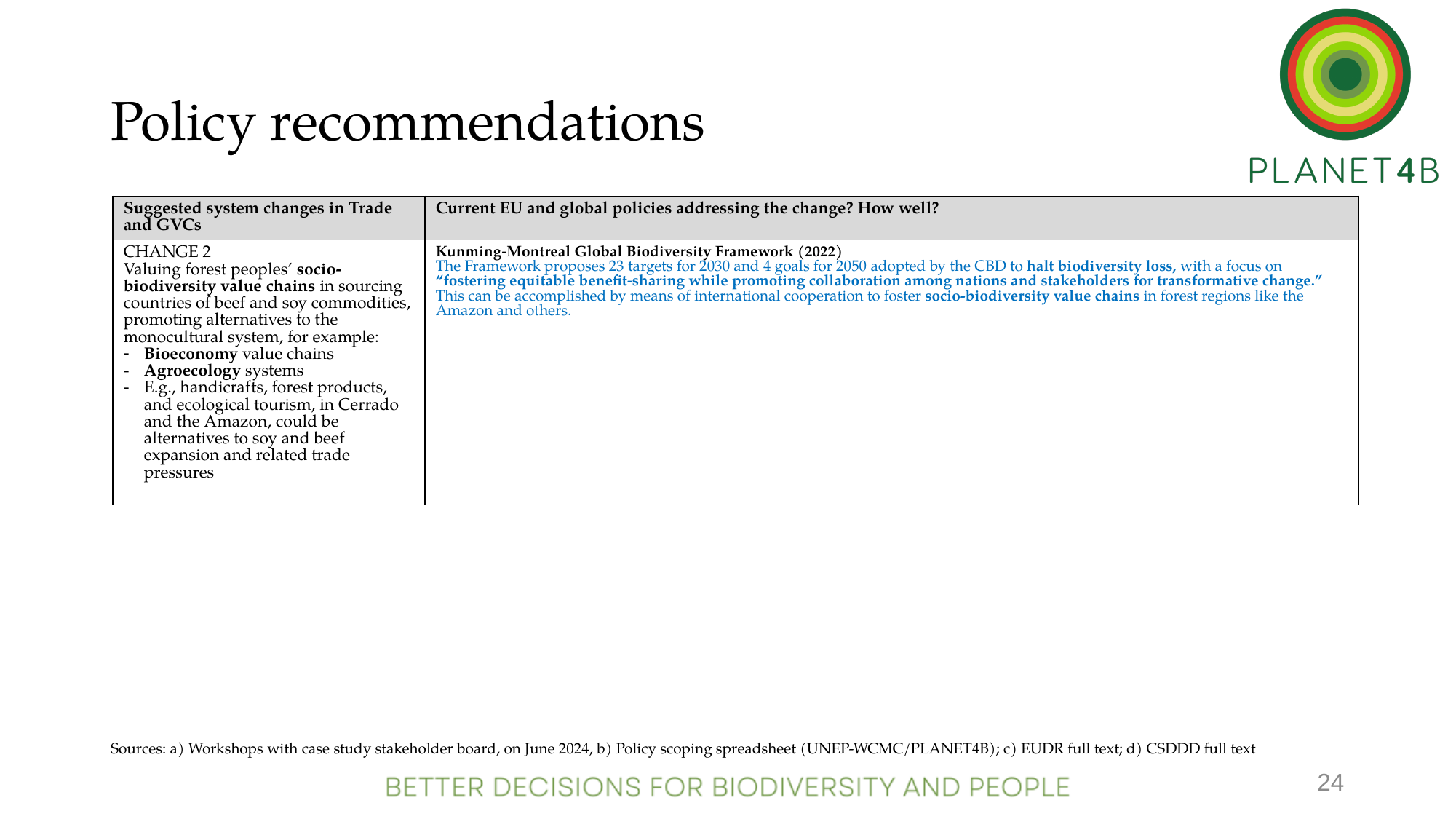

# Policy recommendations
| Suggested system changes in Trade and GVCs | Current EU and global policies addressing the change? How well? |
| --- | --- |
| CHANGE 2 Valuing forest peoples’ socio-biodiversity value chains in sourcing countries of beef and soy commodities, promoting alternatives to the monocultural system, for example: Bioeconomy value chains Agroecology systems E.g., handicrafts, forest products, and ecological tourism, in Cerrado and the Amazon, could be alternatives to soy and beef expansion and related trade pressures | Kunming-Montreal Global Biodiversity Framework (2022) The Framework proposes 23 targets for 2030 and 4 goals for 2050 adopted by the CBD to halt biodiversity loss, with a focus on “fostering equitable benefit-sharing while promoting collaboration among nations and stakeholders for transformative change.” This can be accomplished by means of international cooperation to foster socio-biodiversity value chains in forest regions like the Amazon and others. |

Sources: a) Workshops with case study stakeholder board, on June 2024, b) Policy scoping spreadsheet (UNEP-WCMC/PLANET4B); c) EUDR full text; d) CSDDD full text
24